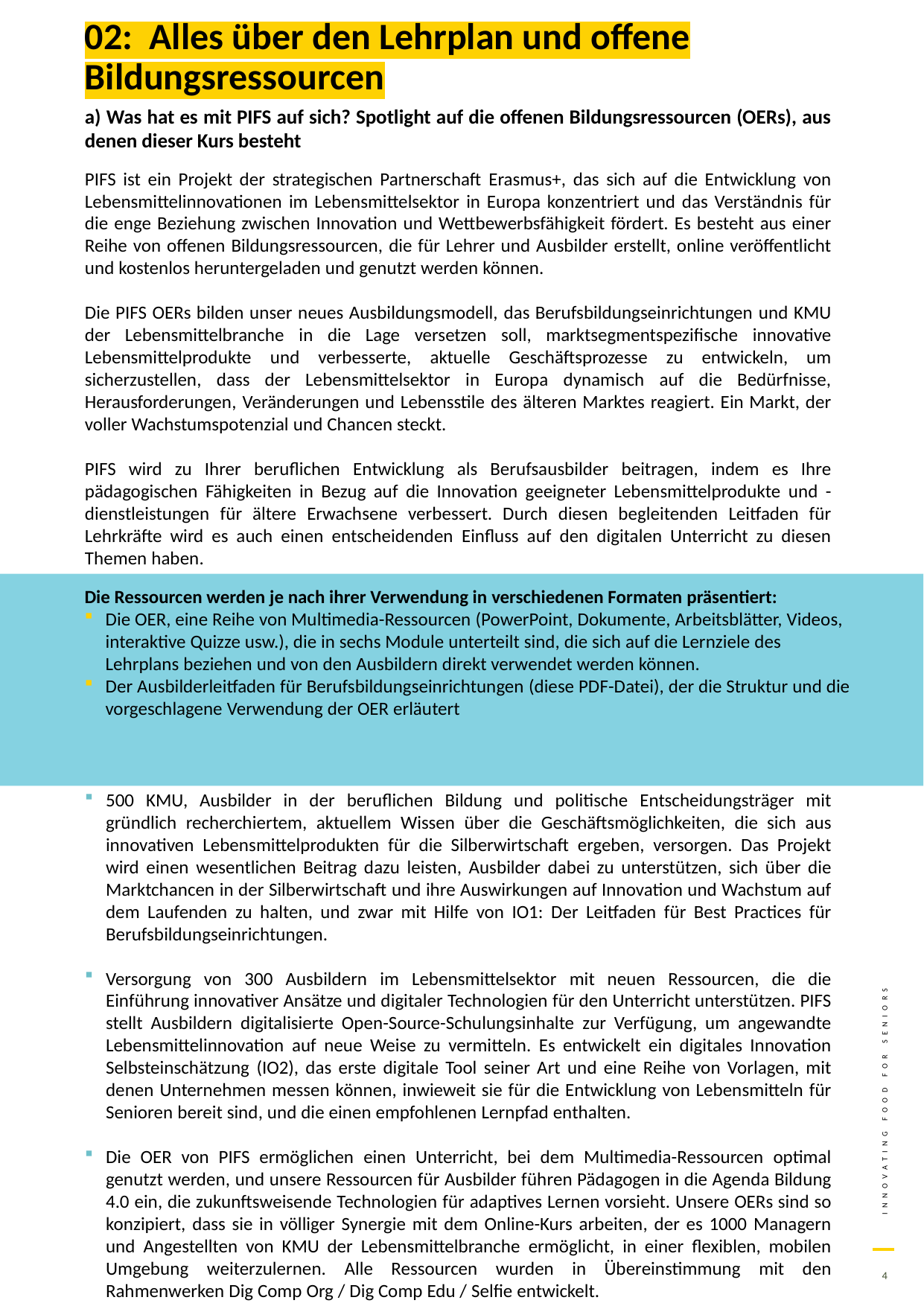

02:  Alles über den Lehrplan und offene Bildungsressourcen

a) Was hat es mit PIFS auf sich? Spotlight auf die offenen Bildungsressourcen (OERs), aus denen dieser Kurs besteht

PIFS ist ein Projekt der strategischen Partnerschaft Erasmus+, das sich auf die Entwicklung von Lebensmittelinnovationen im Lebensmittelsektor in Europa konzentriert und das Verständnis für die enge Beziehung zwischen Innovation und Wettbewerbsfähigkeit fördert. Es besteht aus einer Reihe von offenen Bildungsressourcen, die für Lehrer und Ausbilder erstellt, online veröffentlicht und kostenlos heruntergeladen und genutzt werden können.

Die PIFS OERs bilden unser neues Ausbildungsmodell, das Berufsbildungseinrichtungen und KMU der Lebensmittelbranche in die Lage versetzen soll, marktsegmentspezifische innovative Lebensmittelprodukte und verbesserte, aktuelle Geschäftsprozesse zu entwickeln, um sicherzustellen, dass der Lebensmittelsektor in Europa dynamisch auf die Bedürfnisse, Herausforderungen, Veränderungen und Lebensstile des älteren Marktes reagiert. Ein Markt, der voller Wachstumspotenzial und Chancen steckt.

PIFS wird zu Ihrer beruflichen Entwicklung als Berufsausbilder beitragen, indem es Ihre pädagogischen Fähigkeiten in Bezug auf die Innovation geeigneter Lebensmittelprodukte und -dienstleistungen für ältere Erwachsene verbessert. Durch diesen begleitenden Leitfaden für Lehrkräfte wird es auch einen entscheidenden Einfluss auf den digitalen Unterricht zu diesen Themen haben.

Die Ressourcen werden je nach ihrer Verwendung in verschiedenen Formaten präsentiert:
Die OER, eine Reihe von Multimedia-Ressourcen (PowerPoint, Dokumente, Arbeitsblätter, Videos, interaktive Quizze usw.), die in sechs Module unterteilt sind, die sich auf die Lernziele des Lehrplans beziehen und von den Ausbildern direkt verwendet werden können.
Der Ausbilderleitfaden für Berufsbildungseinrichtungen (diese PDF-Datei), der die Struktur und die vorgeschlagene Verwendung der OER erläutert
b) Unser Ziel für das PIFS-Projekt & OERS

500 KMU, Ausbilder in der beruflichen Bildung und politische Entscheidungsträger mit gründlich recherchiertem, aktuellem Wissen über die Geschäftsmöglichkeiten, die sich aus innovativen Lebensmittelprodukten für die Silberwirtschaft ergeben, versorgen. Das Projekt wird einen wesentlichen Beitrag dazu leisten, Ausbilder dabei zu unterstützen, sich über die Marktchancen in der Silberwirtschaft und ihre Auswirkungen auf Innovation und Wachstum auf dem Laufenden zu halten, und zwar mit Hilfe von IO1: Der Leitfaden für Best Practices für Berufsbildungseinrichtungen.

Versorgung von 300 Ausbildern im Lebensmittelsektor mit neuen Ressourcen, die die Einführung innovativer Ansätze und digitaler Technologien für den Unterricht unterstützen. PIFS stellt Ausbildern digitalisierte Open-Source-Schulungsinhalte zur Verfügung, um angewandte Lebensmittelinnovation auf neue Weise zu vermitteln. Es entwickelt ein digitales Innovation Selbsteinschätzung (IO2), das erste digitale Tool seiner Art und eine Reihe von Vorlagen, mit denen Unternehmen messen können, inwieweit sie für die Entwicklung von Lebensmitteln für Senioren bereit sind, und die einen empfohlenen Lernpfad enthalten.

Die OER von PIFS ermöglichen einen Unterricht, bei dem Multimedia-Ressourcen optimal genutzt werden, und unsere Ressourcen für Ausbilder führen Pädagogen in die Agenda Bildung 4.0 ein, die zukunftsweisende Technologien für adaptives Lernen vorsieht. Unsere OERs sind so konzipiert, dass sie in völliger Synergie mit dem Online-Kurs arbeiten, der es 1000 Managern und Angestellten von KMU der Lebensmittelbranche ermöglicht, in einer flexiblen, mobilen Umgebung weiterzulernen. Alle Ressourcen wurden in Übereinstimmung mit den Rahmenwerken Dig Comp Org / Dig Comp Edu / Selfie entwickelt.